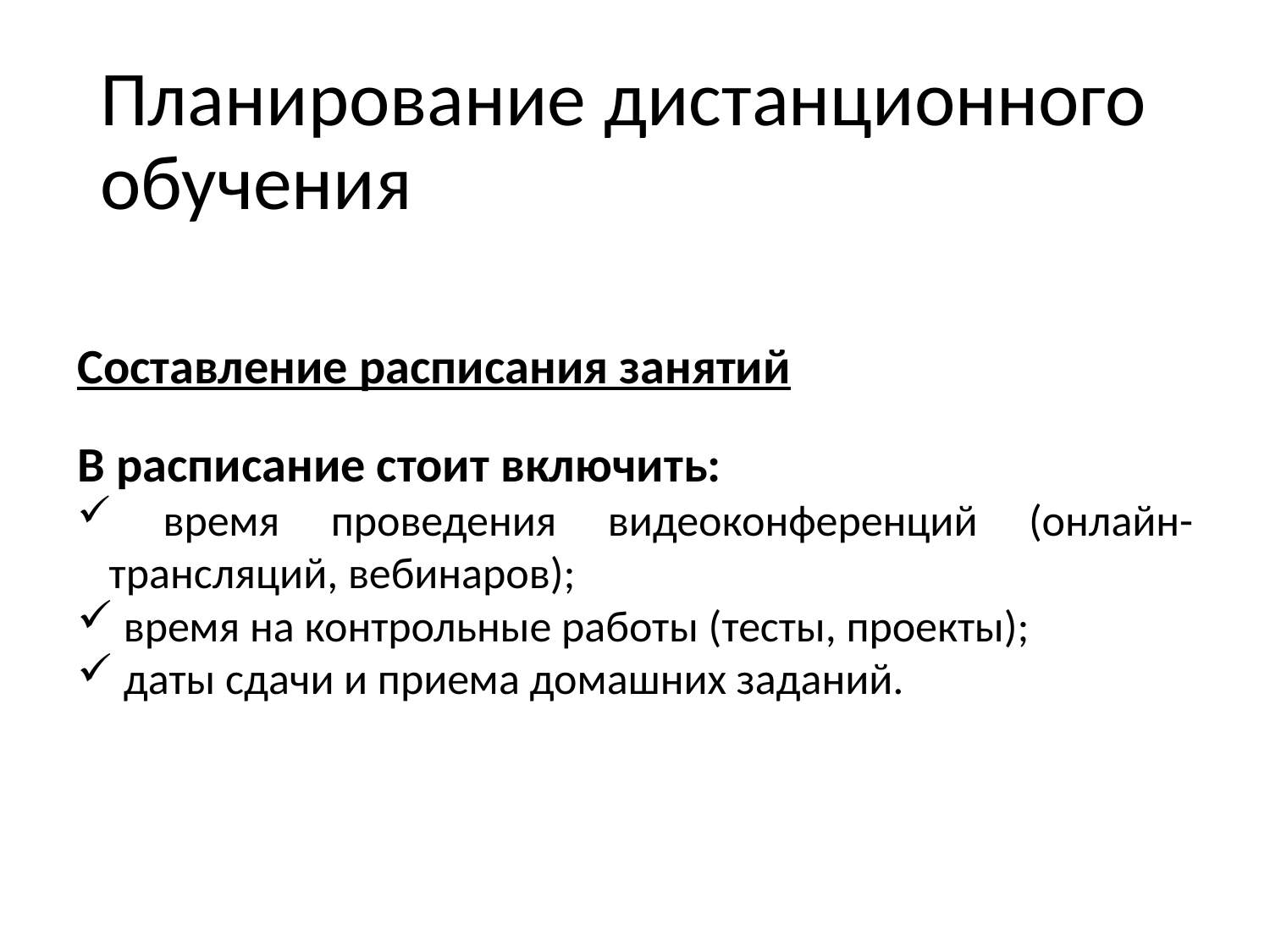

# Планирование дистанционного обучения

Составление расписания занятий

В расписание стоит включить:
 время проведения видеоконференций (онлайн-трансляций, вебинаров);
 время на контрольные работы (тесты, проекты);
 даты сдачи и приема домашних заданий.